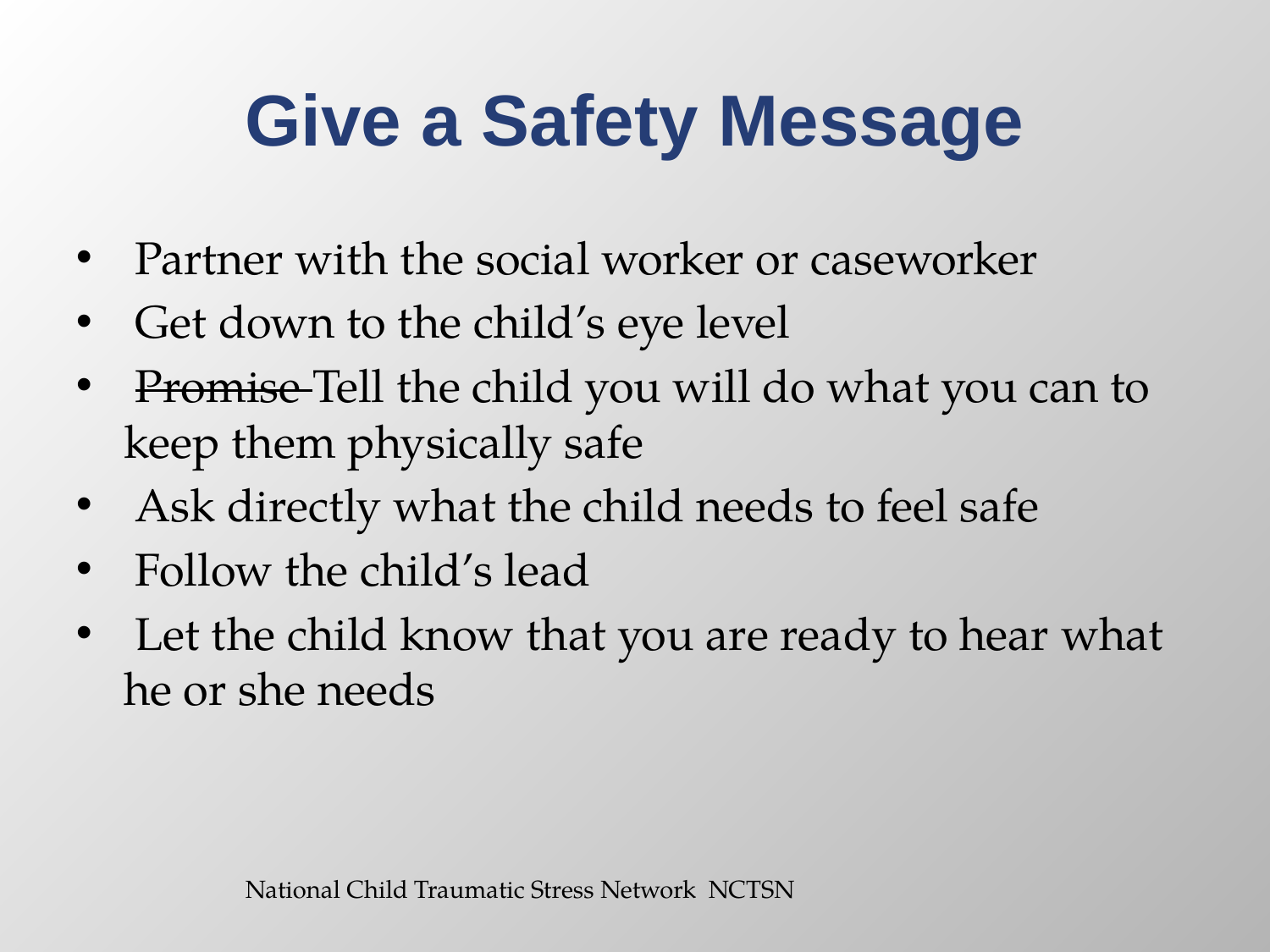

# Give a Safety Message
 Partner with the social worker or caseworker
 Get down to the child’s eye level
 Promise Tell the child you will do what you can to keep them physically safe
 Ask directly what the child needs to feel safe
 Follow the child’s lead
 Let the child know that you are ready to hear what he or she needs
National Child Traumatic Stress Network  NCTSN